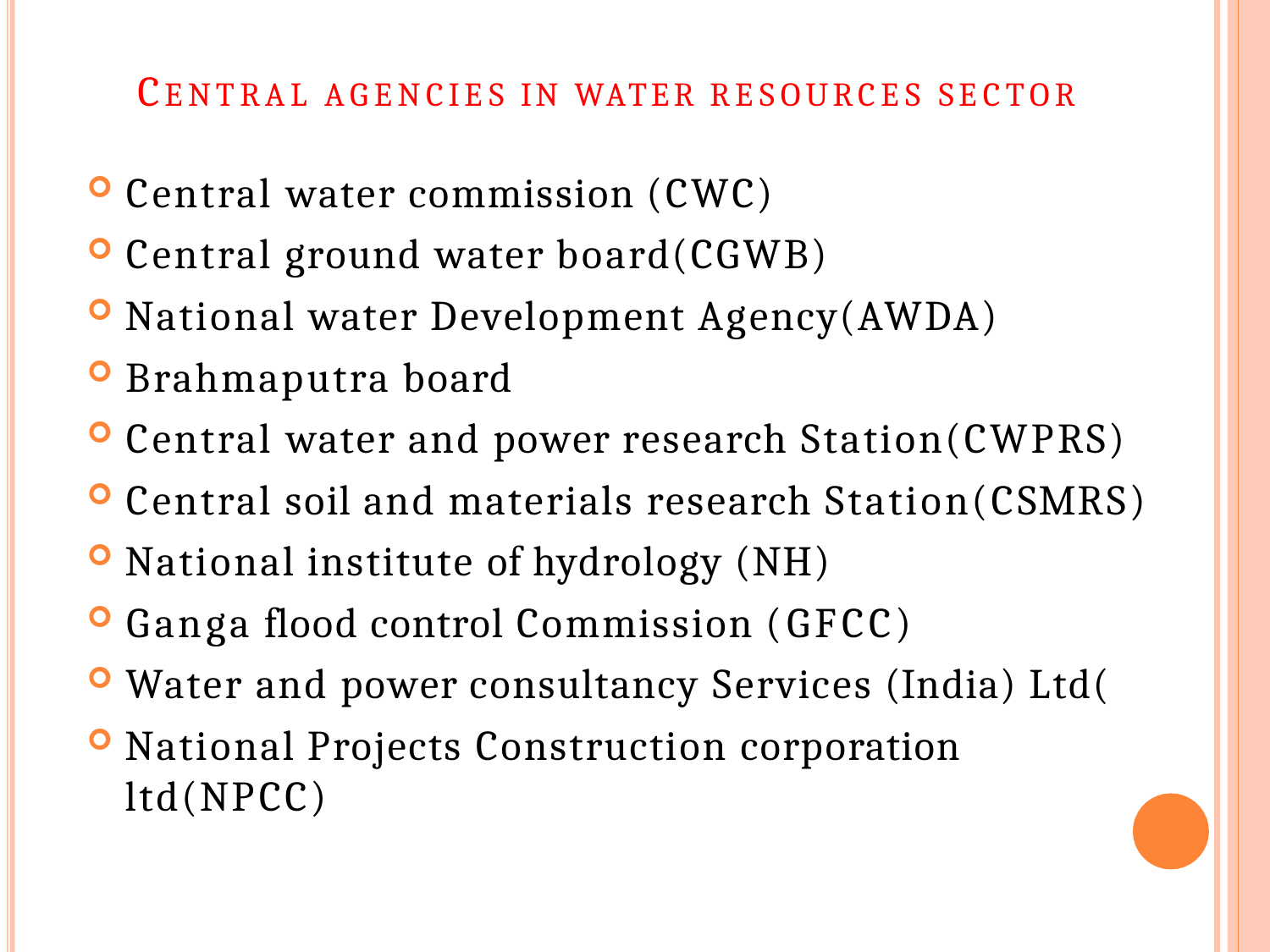

CENTRAL AGENCIES IN WATER RESOURCES SECTOR

Central water commission (CWC)
Central ground water board(CGWB)
National water Development Agency(AWDA)
Brahmaputra board
Central water and power research Station(CWPRS)
Central soil and materials research Station(CSMRS)
National institute of hydrology (NH)
Ganga flood control Commission (GFCC)
Water and power consultancy Services (India) Ltd(
National Projects Construction corporation
ltd(NPCC)